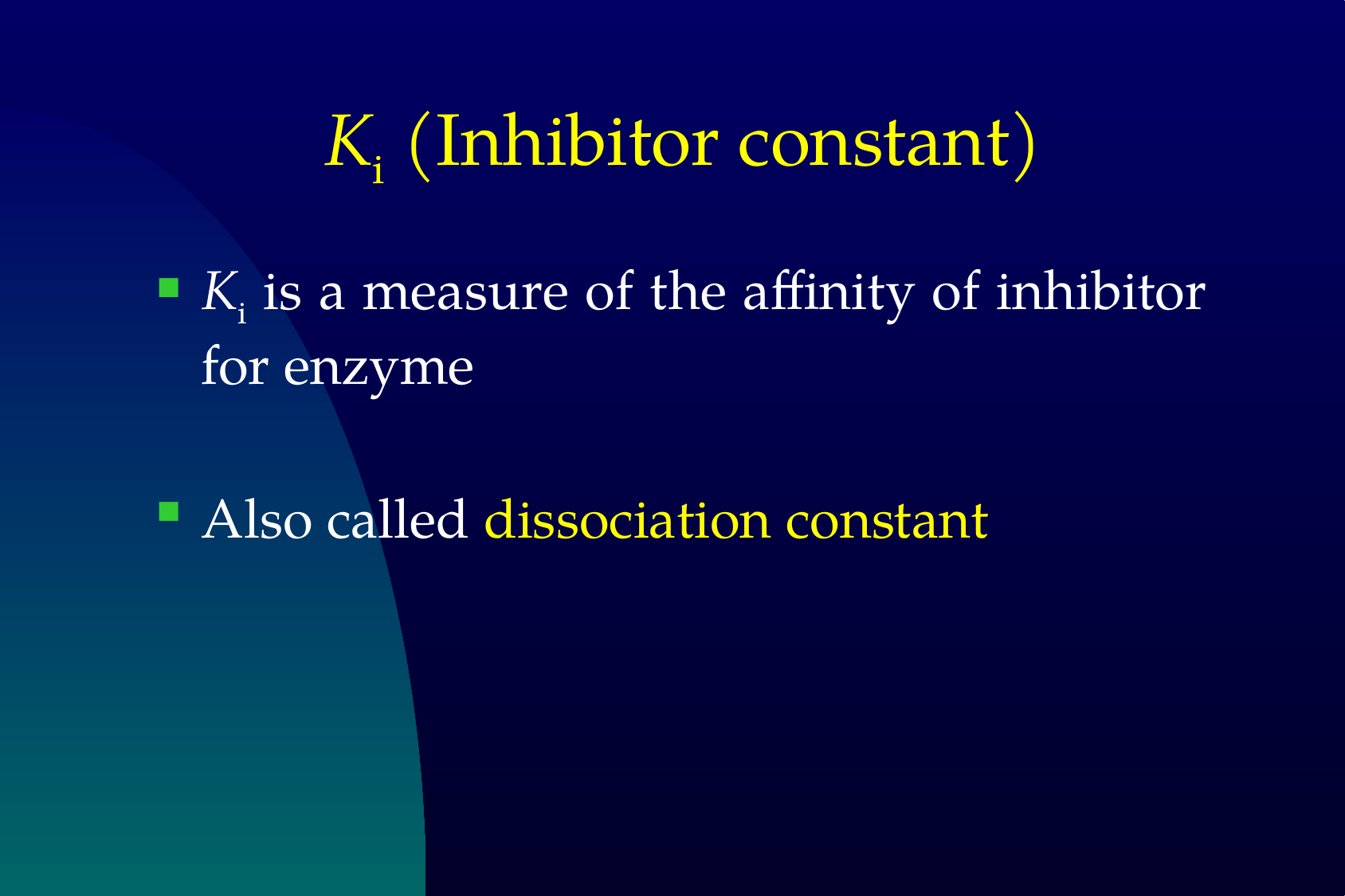

# Ki (Inhibitor constant)
Ki is a measure of the affinity of inhibitor for enzyme

Also called dissociation constant